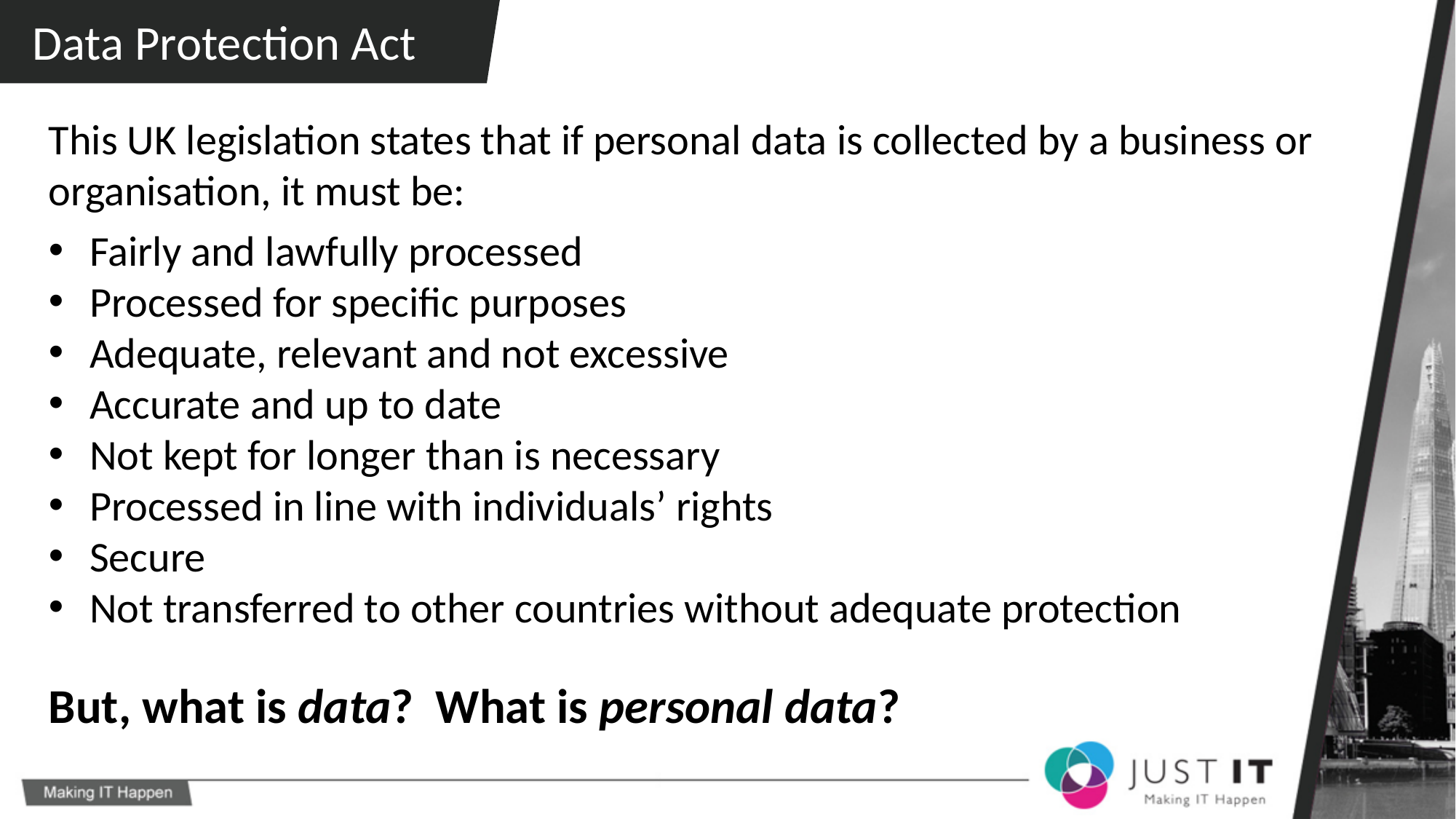

Data Protection Act
This UK legislation states that if personal data is collected by a business or organisation, it must be:
Fairly and lawfully processed
Processed for specific purposes
Adequate, relevant and not excessive
Accurate and up to date
Not kept for longer than is necessary
Processed in line with individuals’ rights
Secure
Not transferred to other countries without adequate protection

But, what is data?  What is personal data?